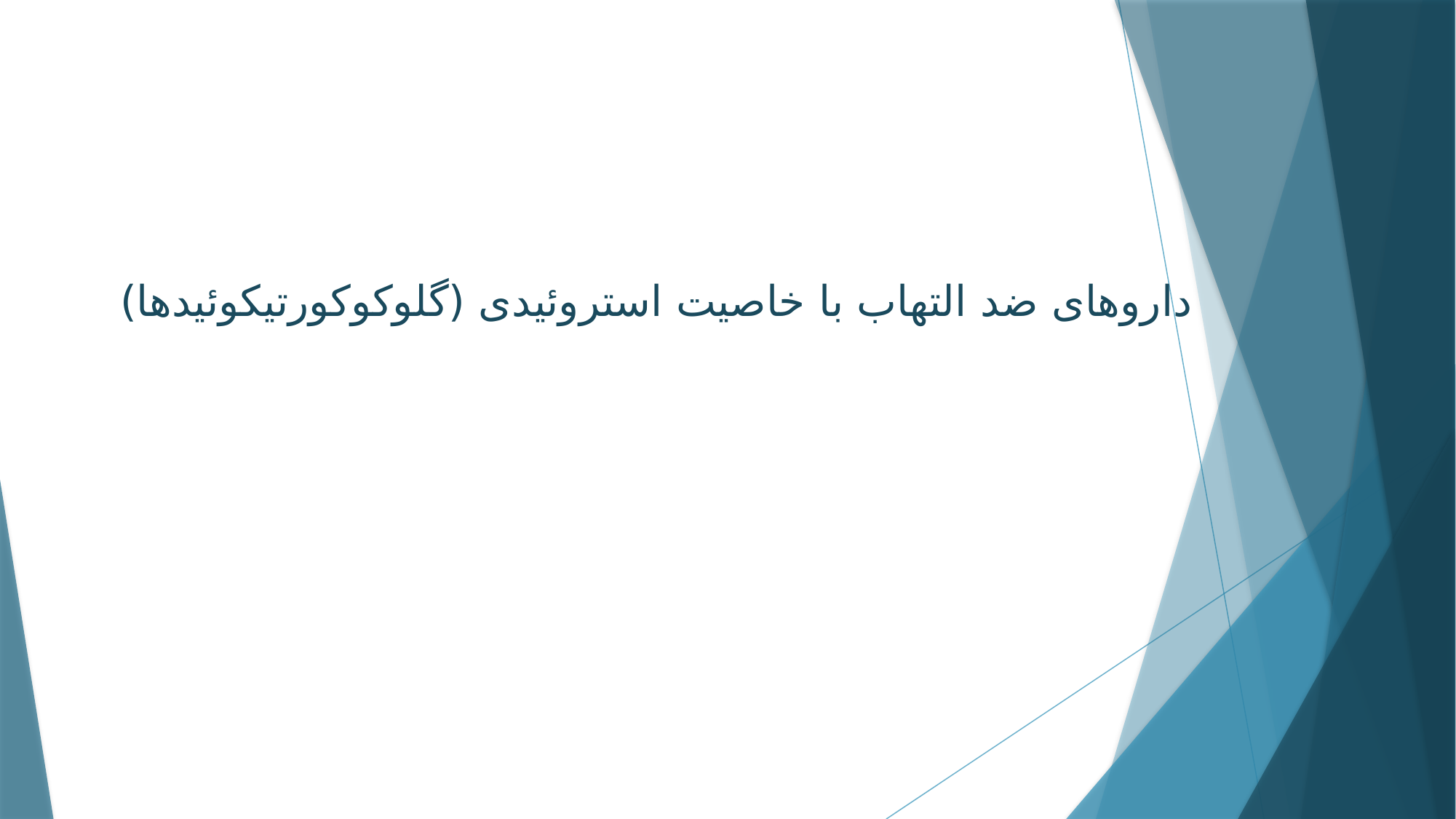

داروهای ضد التهاب با خاصیت استروئیدی (گلوکوکورتیکوئیدها)